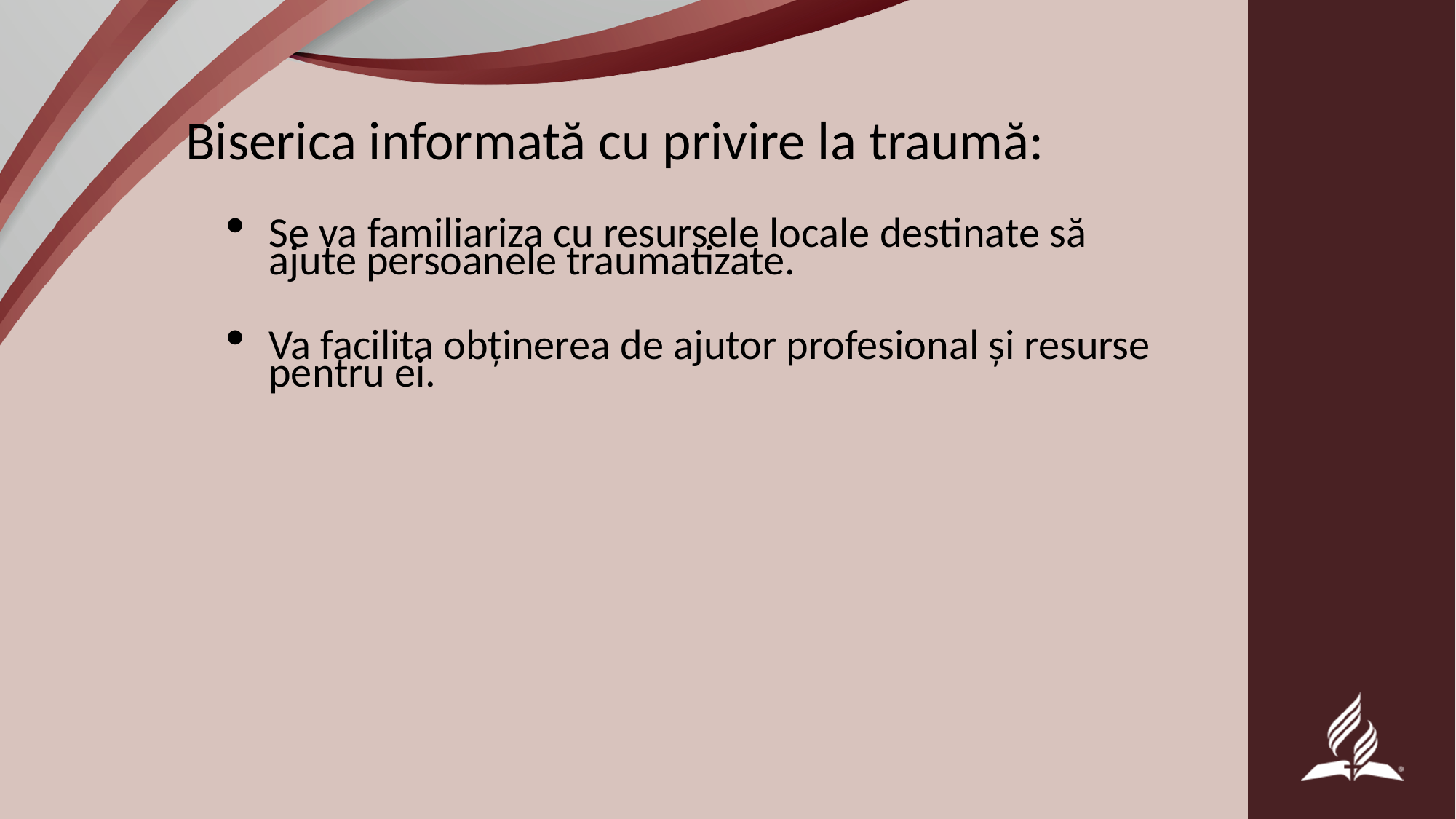

Biserica informată cu privire la traumă:

Se va familiariza cu resursele locale destinate să ajute persoanele traumatizate.

Va facilita obținerea de ajutor profesional și resurse pentru ei.